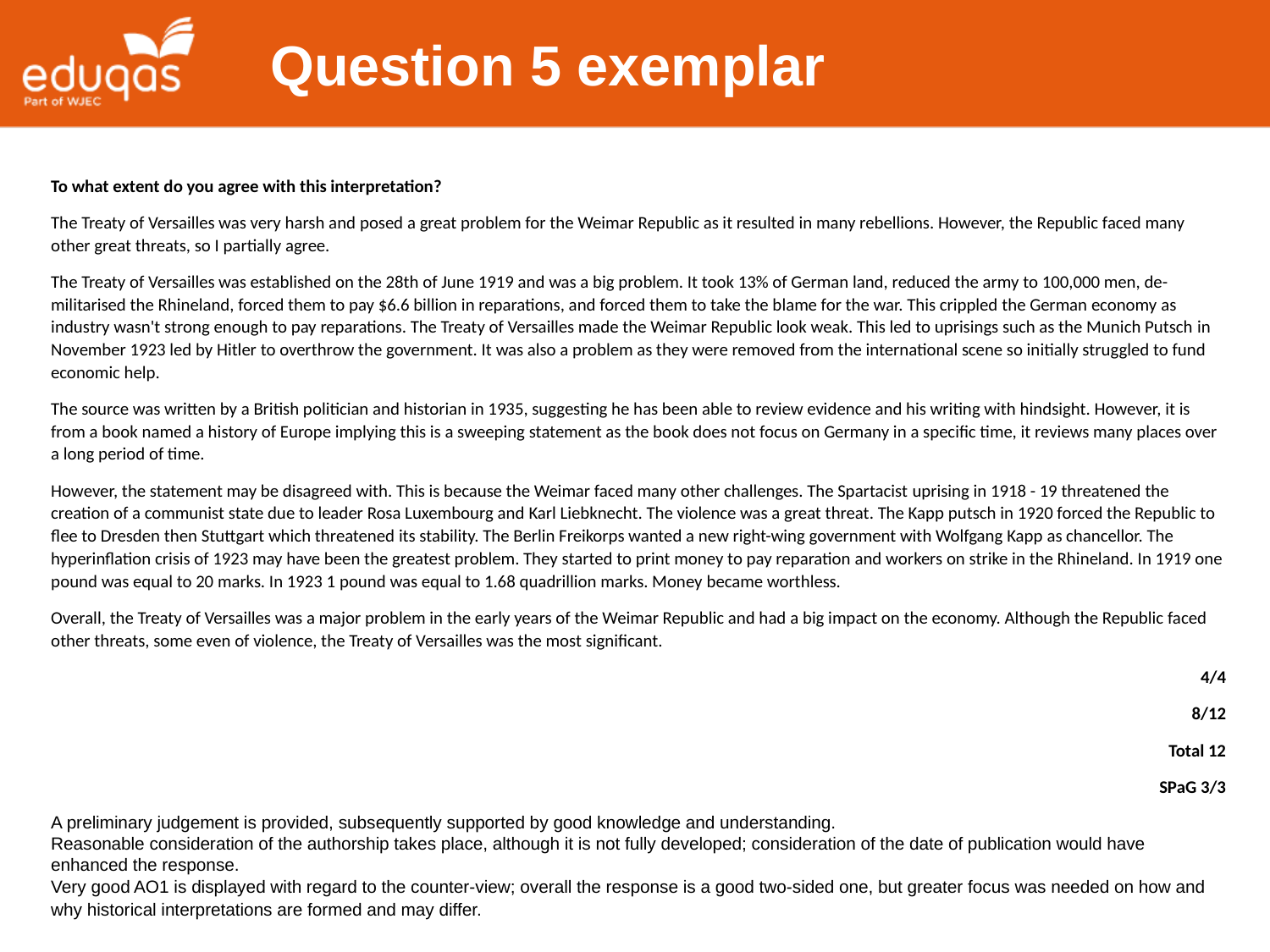

# Question 5 exemplar
To what extent do you agree with this interpretation?
The Treaty of Versailles was very harsh and posed a great problem for the Weimar Republic as it resulted in many rebellions. However, the Republic faced many other great threats, so I partially agree.
The Treaty of Versailles was established on the 28th of June 1919 and was a big problem. It took 13% of German land, reduced the army to 100,000 men, de-militarised the Rhineland, forced them to pay $6.6 billion in reparations, and forced them to take the blame for the war. This crippled the German economy as industry wasn't strong enough to pay reparations. The Treaty of Versailles made the Weimar Republic look weak. This led to uprisings such as the Munich Putsch in November 1923 led by Hitler to overthrow the government. It was also a problem as they were removed from the international scene so initially struggled to fund economic help.
The source was written by a British politician and historian in 1935, suggesting he has been able to review evidence and his writing with hindsight. However, it is from a book named a history of Europe implying this is a sweeping statement as the book does not focus on Germany in a specific time, it reviews many places over a long period of time.
However, the statement may be disagreed with. This is because the Weimar faced many other challenges. The Spartacist uprising in 1918 - 19 threatened the creation of a communist state due to leader Rosa Luxembourg and Karl Liebknecht. The violence was a great threat. The Kapp putsch in 1920 forced the Republic to flee to Dresden then Stuttgart which threatened its stability. The Berlin Freikorps wanted a new right-wing government with Wolfgang Kapp as chancellor. The hyperinflation crisis of 1923 may have been the greatest problem. They started to print money to pay reparation and workers on strike in the Rhineland. In 1919 one pound was equal to 20 marks. In 1923 1 pound was equal to 1.68 quadrillion marks. Money became worthless.
Overall, the Treaty of Versailles was a major problem in the early years of the Weimar Republic and had a big impact on the economy. Although the Republic faced other threats, some even of violence, the Treaty of Versailles was the most significant.
4/4
8/12
Total 12
SPaG 3/3
A preliminary judgement is provided, subsequently supported by good knowledge and understanding.
Reasonable consideration of the authorship takes place, although it is not fully developed; consideration of the date of publication would have enhanced the response.
Very good AO1 is displayed with regard to the counter-view; overall the response is a good two-sided one, but greater focus was needed on how and why historical interpretations are formed and may differ.